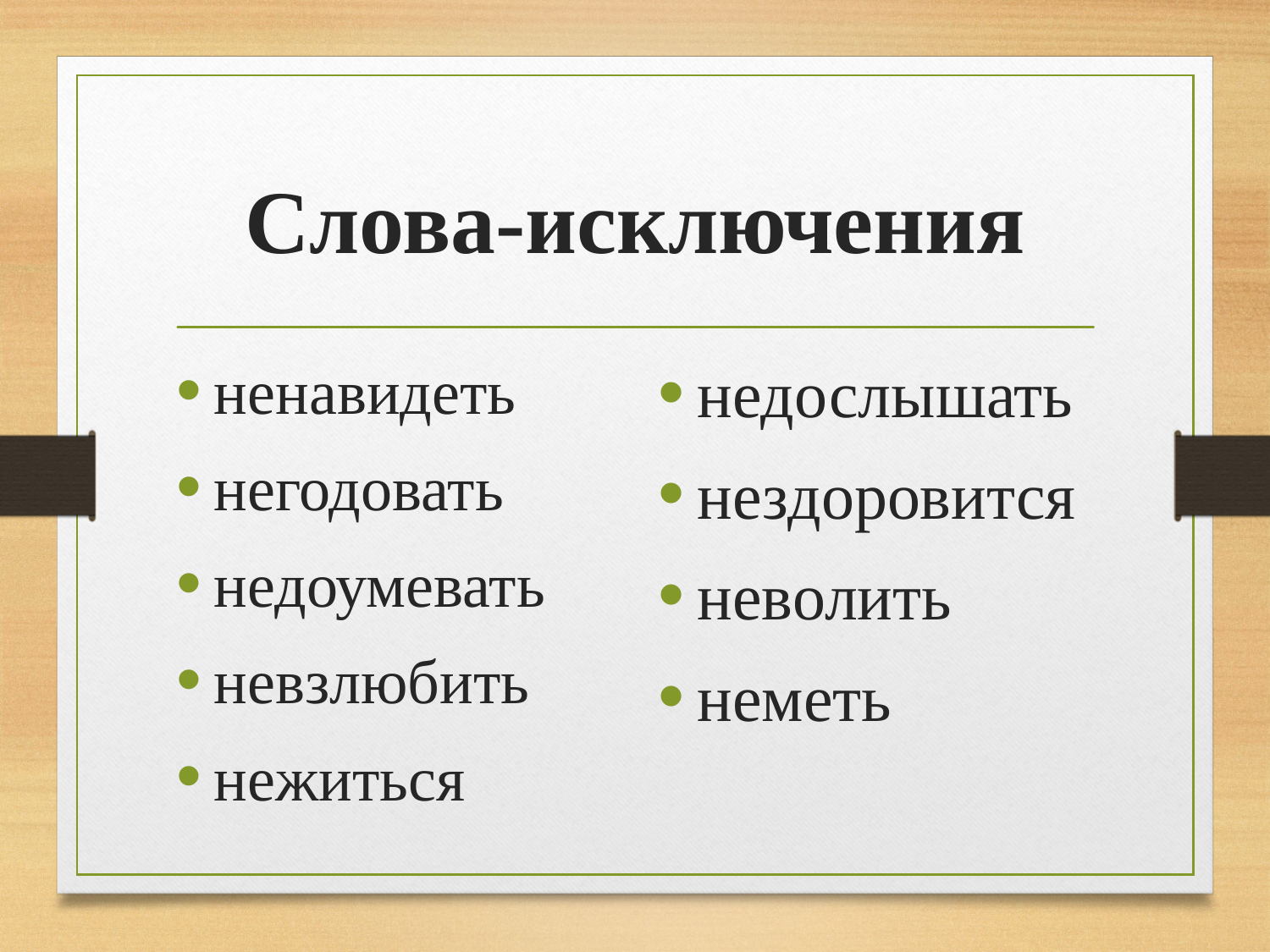

# Слова-исключения
ненавидеть
негодовать
недоумевать
невзлюбить
нежиться

недослышать
нездоровится
неволить
неметь